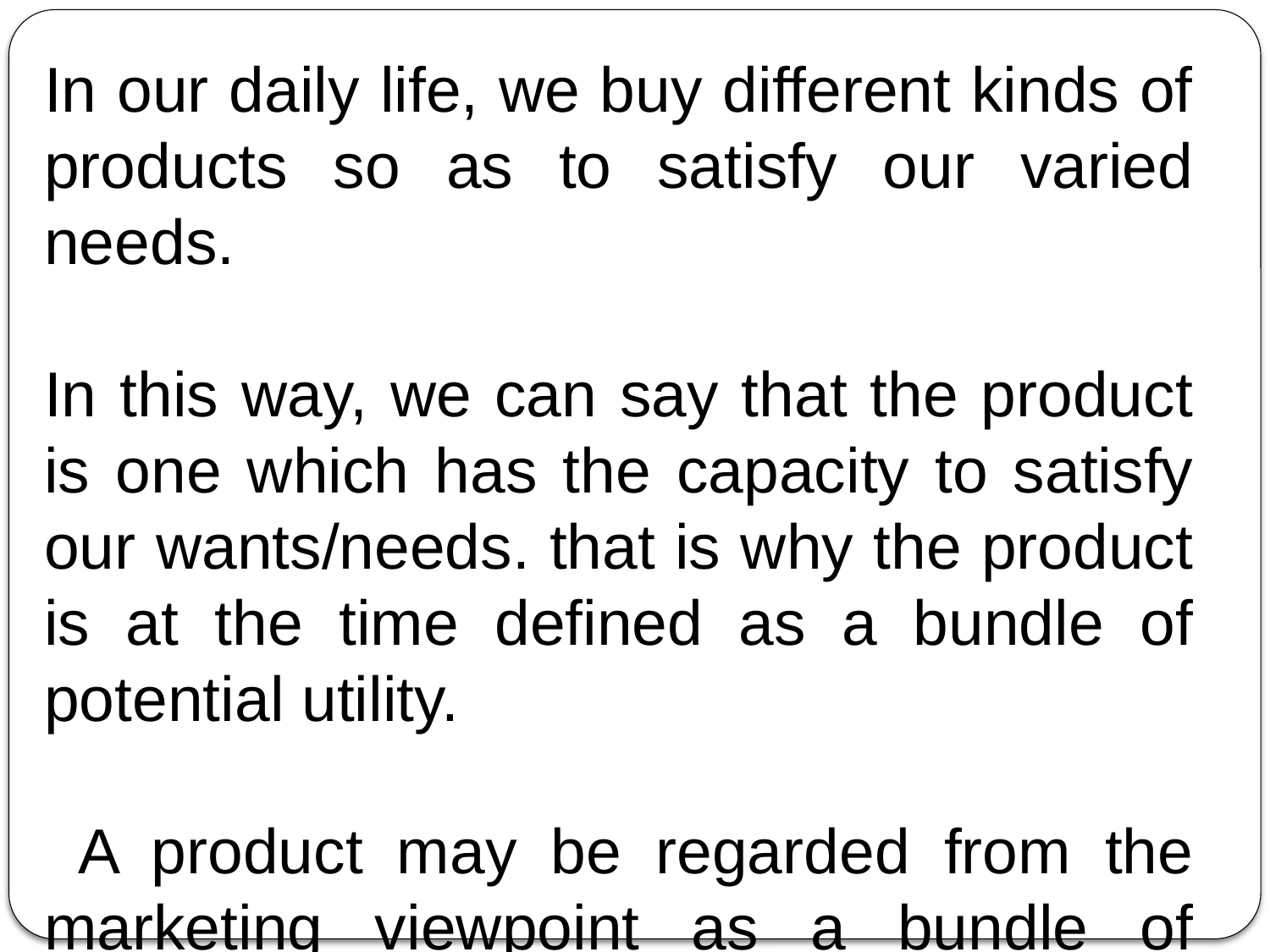

In our daily life, we buy different kinds of products so as to satisfy our varied needs.

In this way, we can say that the product is one which has the capacity to satisfy our wants/needs. that is why the product is at the time defined as a bundle of potential utility.

 A product may be regarded from the marketing viewpoint as a bundle of benefits which are being offered to the consumer.